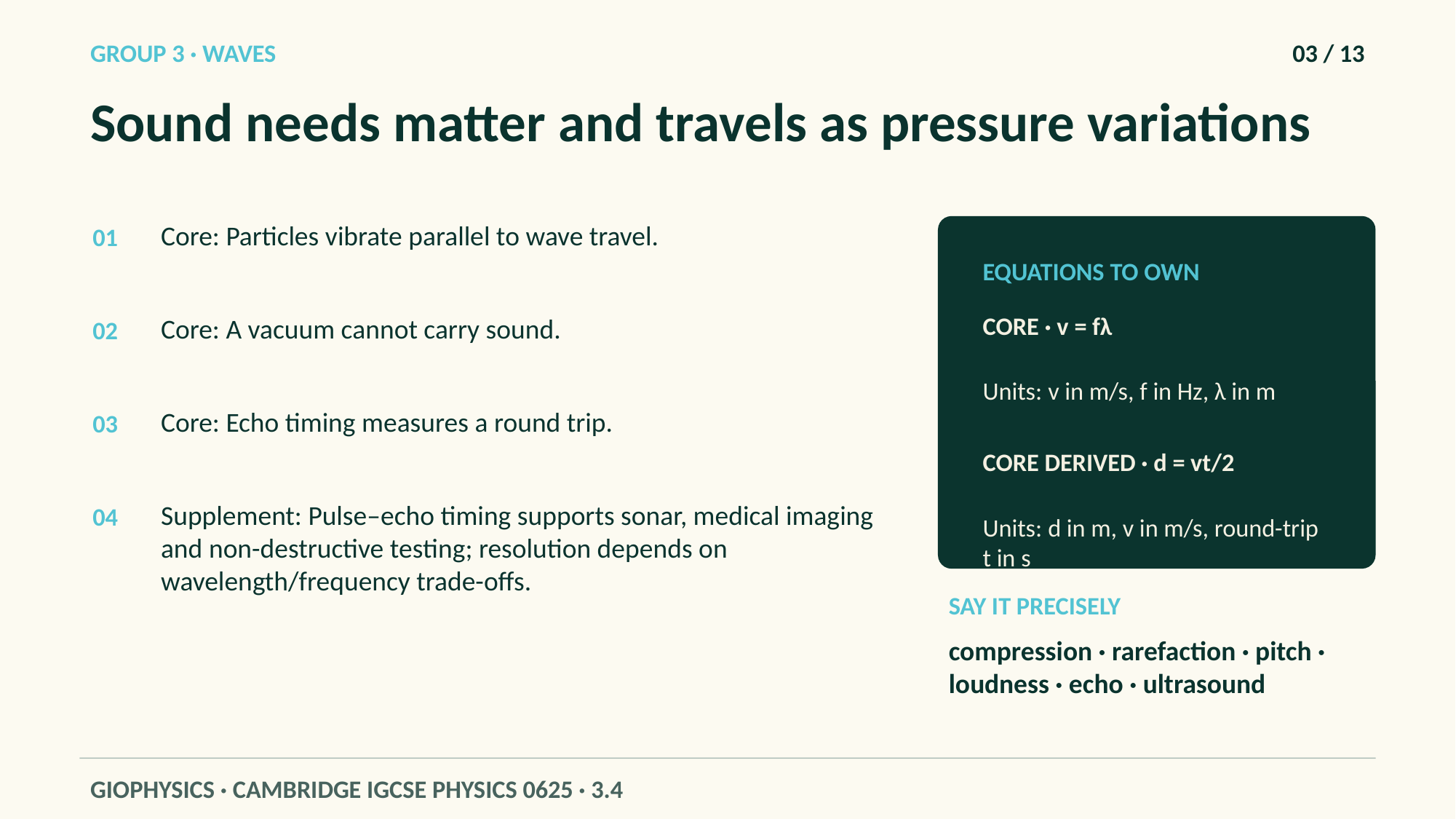

GROUP 3 · WAVES
03 / 13
Sound needs matter and travels as pressure variations
Core: Particles vibrate parallel to wave travel.
01

EQUATIONS TO OWN
CORE · v = fλ
Core: A vacuum cannot carry sound.
02
Units: v in m/s, f in Hz, λ in m
Core: Echo timing measures a round trip.
03
CORE DERIVED · d = vt/2
Supplement: Pulse–echo timing supports sonar, medical imaging and non-destructive testing; resolution depends on wavelength/frequency trade-offs.
04
Units: d in m, v in m/s, round-trip t in s
SAY IT PRECISELY
compression · rarefaction · pitch · loudness · echo · ultrasound

GIOPHYSICS · CAMBRIDGE IGCSE PHYSICS 0625 · 3.4